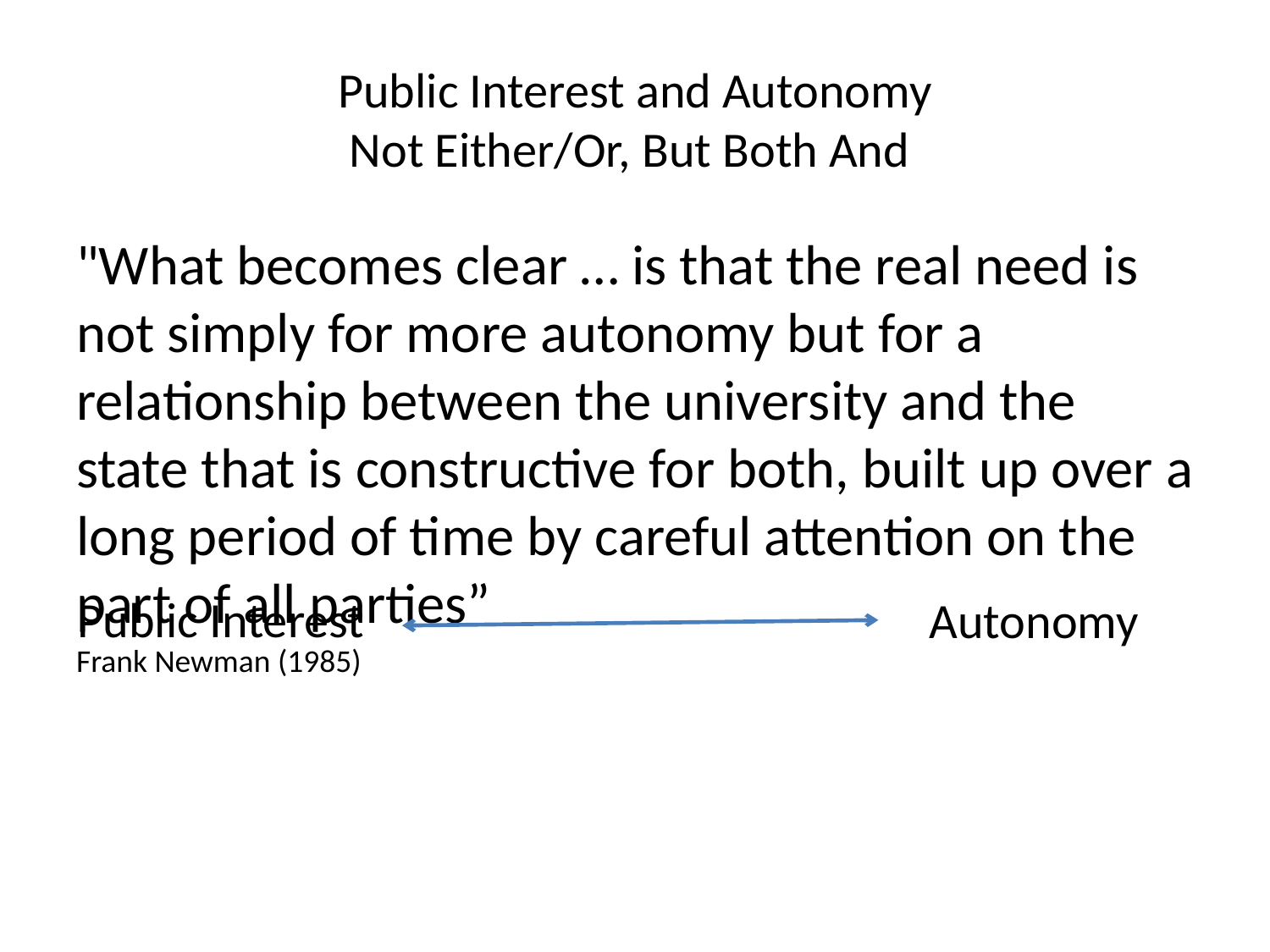

# Public Interest and Autonomy Not Either/Or, But Both And
"What becomes clear … is that the real need is not simply for more autonomy but for a relationship between the university and the state that is constructive for both, built up over a long period of time by careful attention on the part of all parties”
Frank Newman (1985)

Public Interest
Autonomy